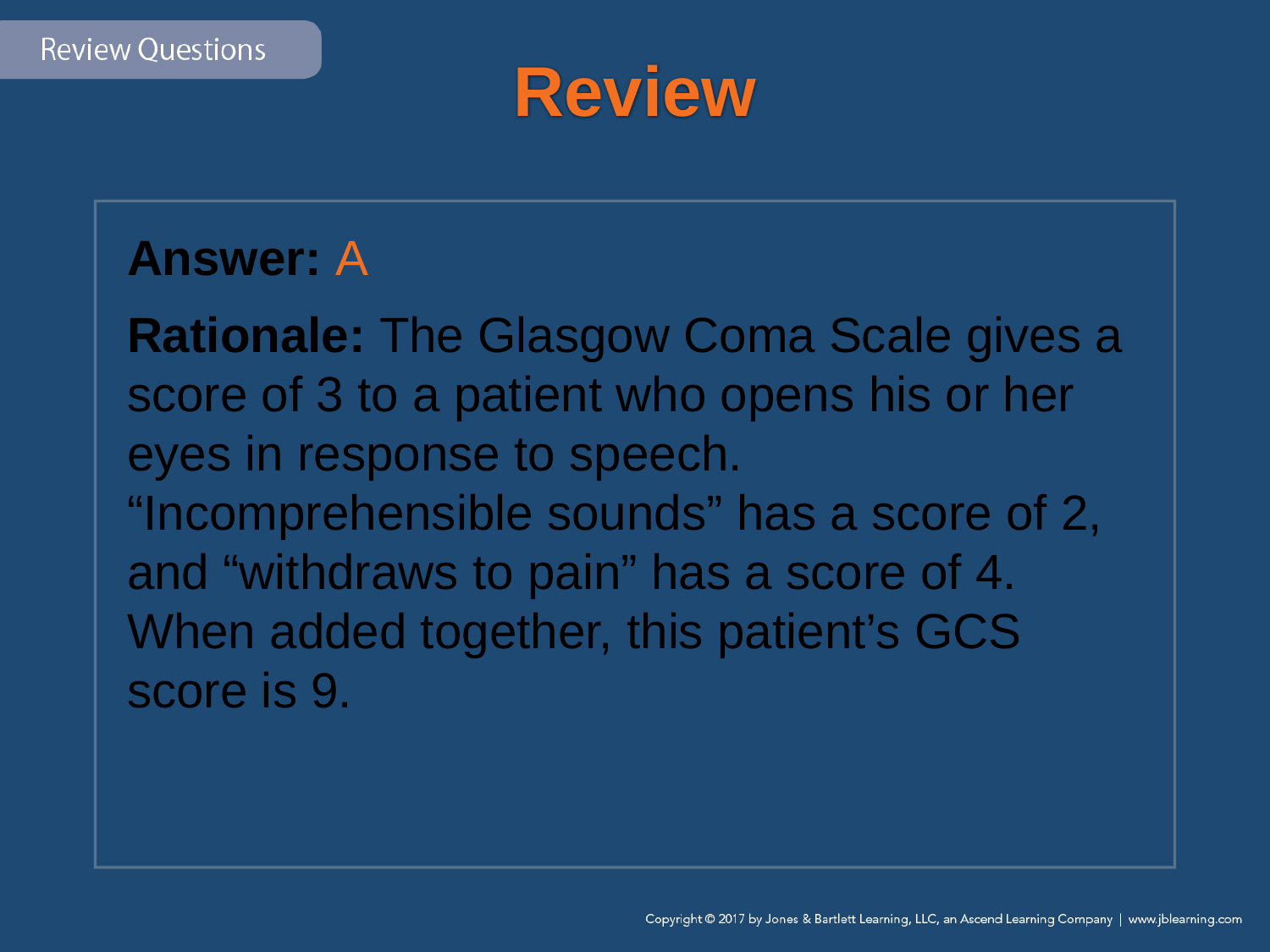

# Review
Answer: A
Rationale: The Glasgow Coma Scale gives a score of 3 to a patient who opens his or her eyes in response to speech. “Incomprehensible sounds” has a score of 2, and “withdraws to pain” has a score of 4. When added together, this patient’s GCS score is 9.